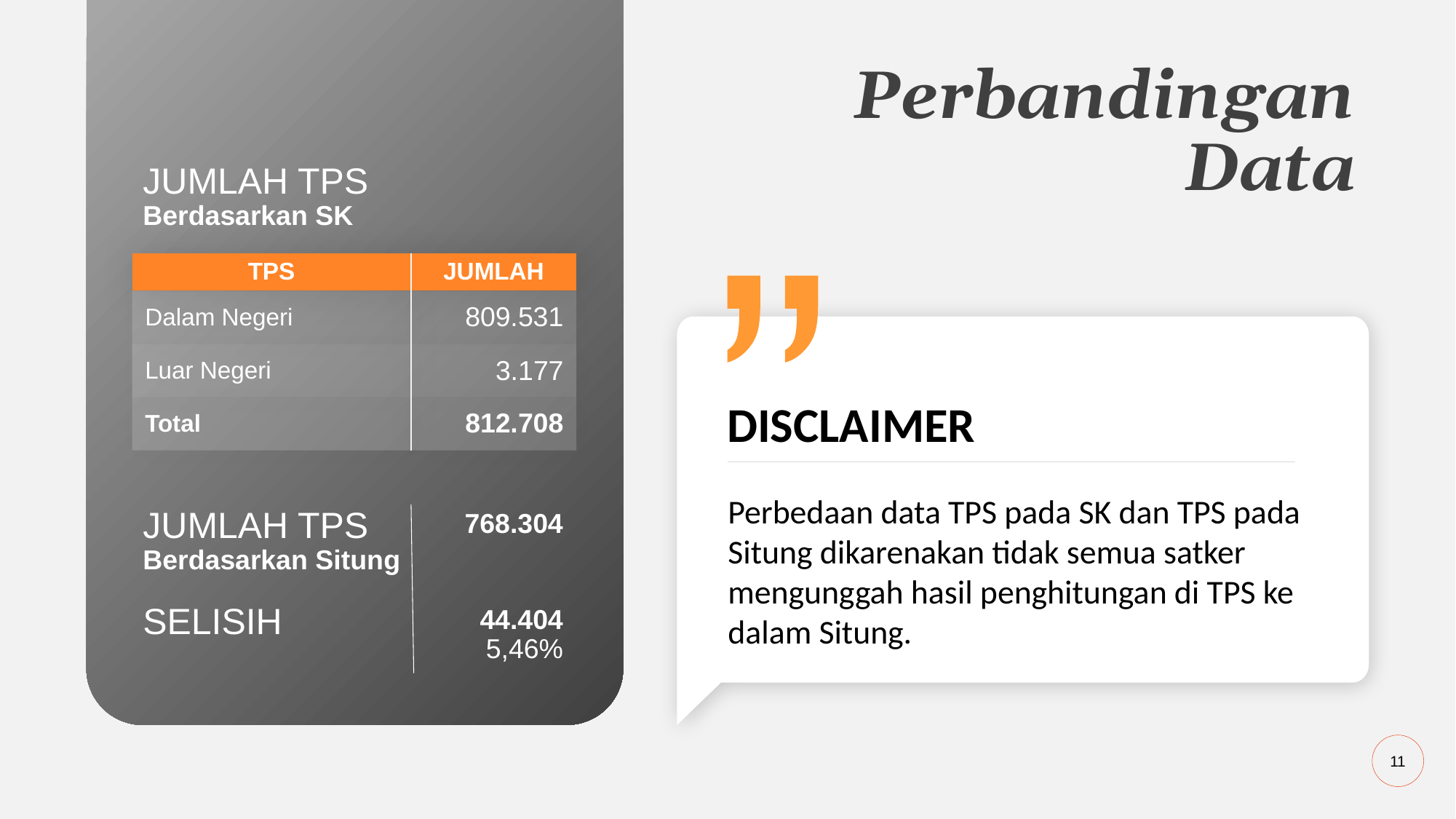

Perbandingan Data
JUMLAH TPS
Berdasarkan SK
| TPS | JUMLAH |
| --- | --- |
| Dalam Negeri | 809.531 |
| Luar Negeri | 3.177 |
| Total | 812.708 |

DISCLAIMER
Perbedaan data TPS pada SK dan TPS pada Situng dikarenakan tidak semua satker mengunggah hasil penghitungan di TPS ke dalam Situng.
JUMLAH TPS
Berdasarkan Situng
768.304
SELISIH
44.404
5,46%
11